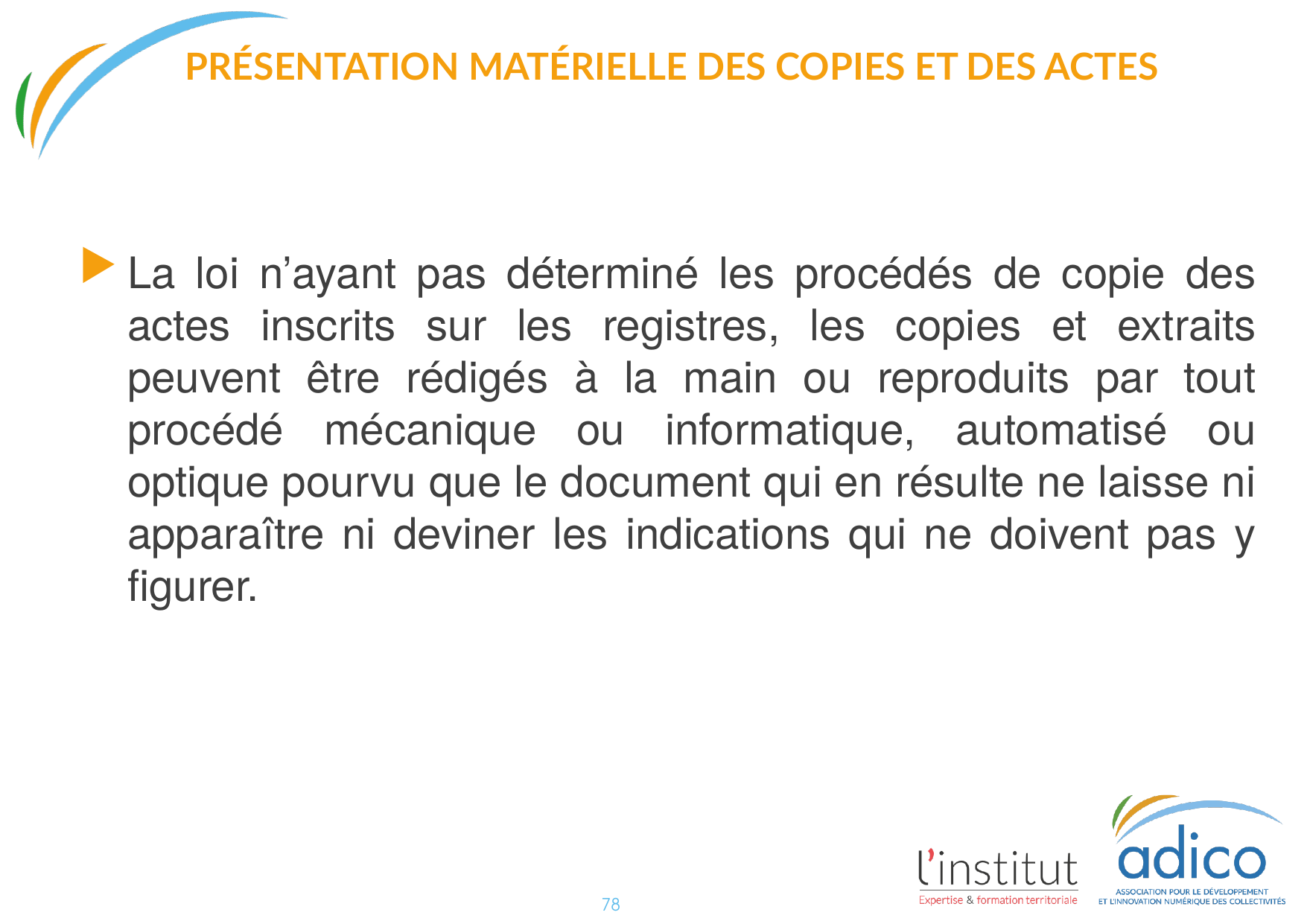

# Présentation matérielle des copies et des actes

La loi n’ayant pas déterminé les procédés de copie des actes inscrits sur les registres, les copies et extraits peuvent être rédigés à la main ou reproduits par tout procédé mécanique ou informatique, automatisé ou optique pourvu que le document qui en résulte ne laisse ni apparaître ni deviner les indications qui ne doivent pas y figurer.